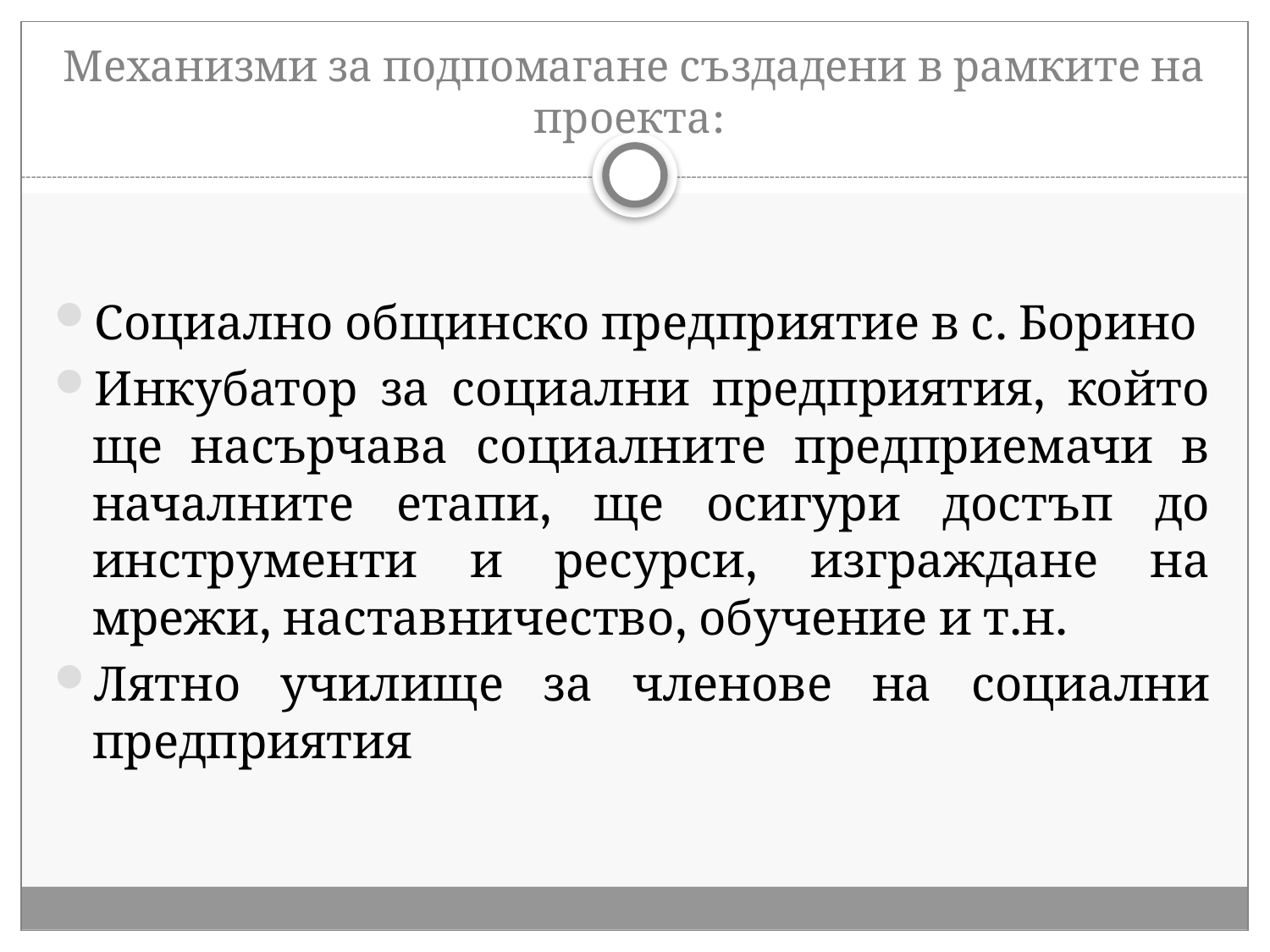

# Механизми за подпомагане създадени в рамките на проекта:
Социално общинско предприятие в с. Борино
Инкубатор за социални предприятия, който ще насърчава социалните предприемачи в началните етапи, ще осигури достъп до инструменти и ресурси, изграждане на мрежи, наставничество, обучение и т.н.
Лятно училище за членове на социални предприятия